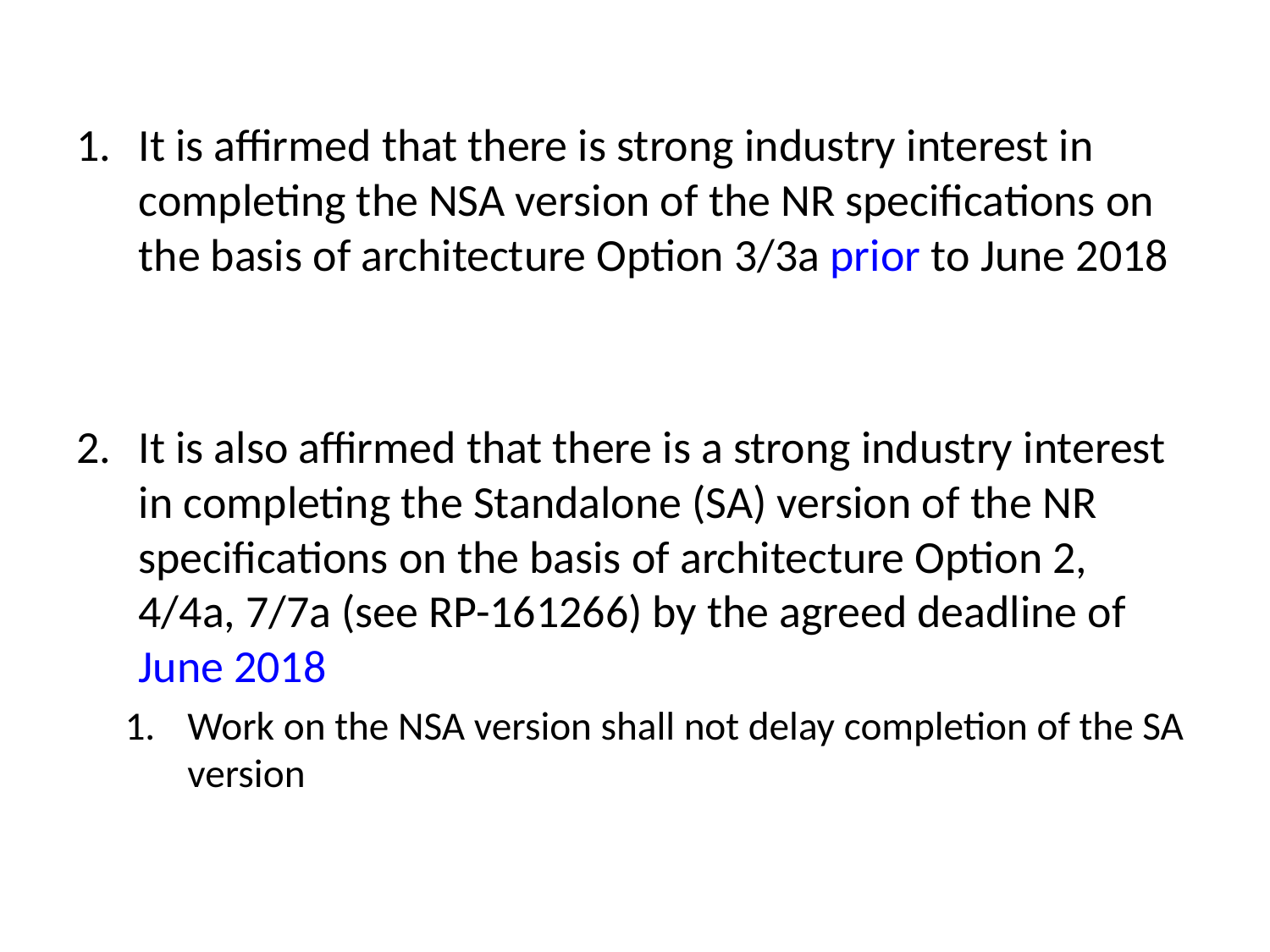

It is affirmed that there is strong industry interest in completing the NSA version of the NR specifications on the basis of architecture Option 3/3a prior to June 2018

It is also affirmed that there is a strong industry interest in completing the Standalone (SA) version of the NR specifications on the basis of architecture Option 2, 4/4a, 7/7a (see RP-161266) by the agreed deadline of June 2018
Work on the NSA version shall not delay completion of the SA version